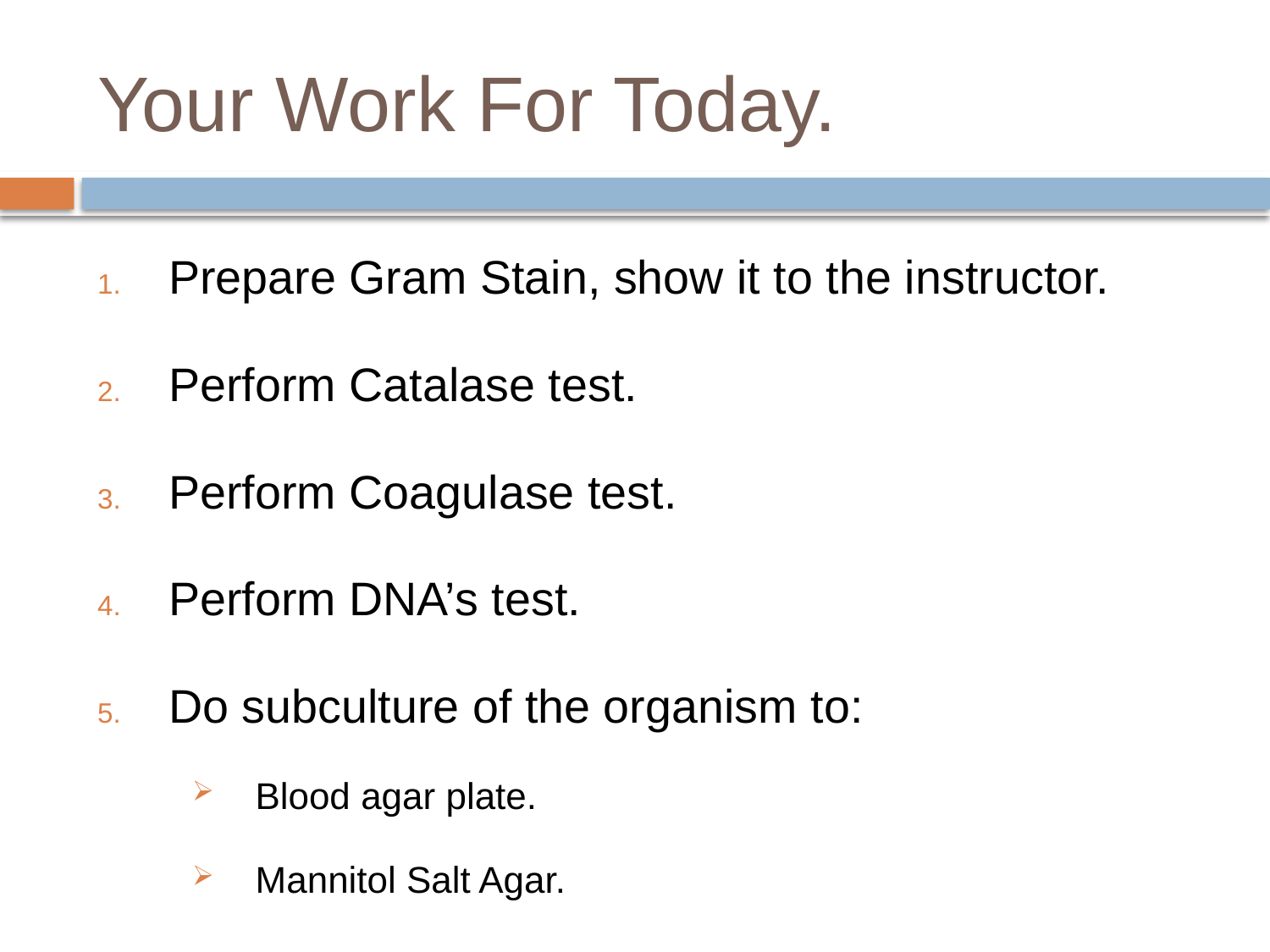

# Your Work For Today.
Prepare Gram Stain, show it to the instructor.
Perform Catalase test.
Perform Coagulase test.
Perform DNA’s test.
Do subculture of the organism to:
Blood agar plate.
Mannitol Salt Agar.